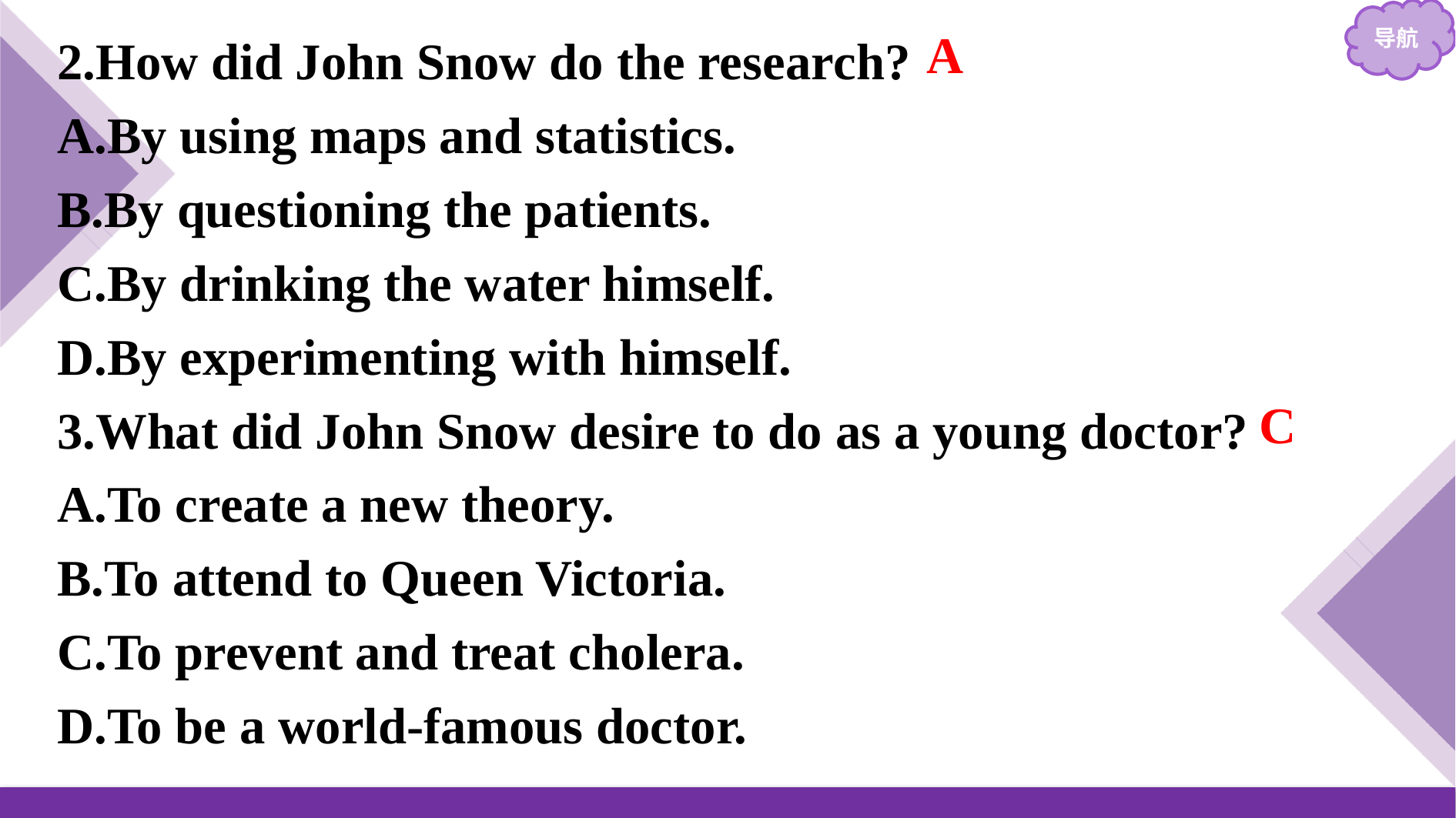

2.How did John Snow do the research?
A.By using maps and statistics.
B.By questioning the patients.
C.By drinking the water himself.
D.By experimenting with himself.
3.What did John Snow desire to do as a young doctor?
A.To create a new theory.
B.To attend to Queen Victoria.
C.To prevent and treat cholera.
D.To be a world-famous doctor.
A
C